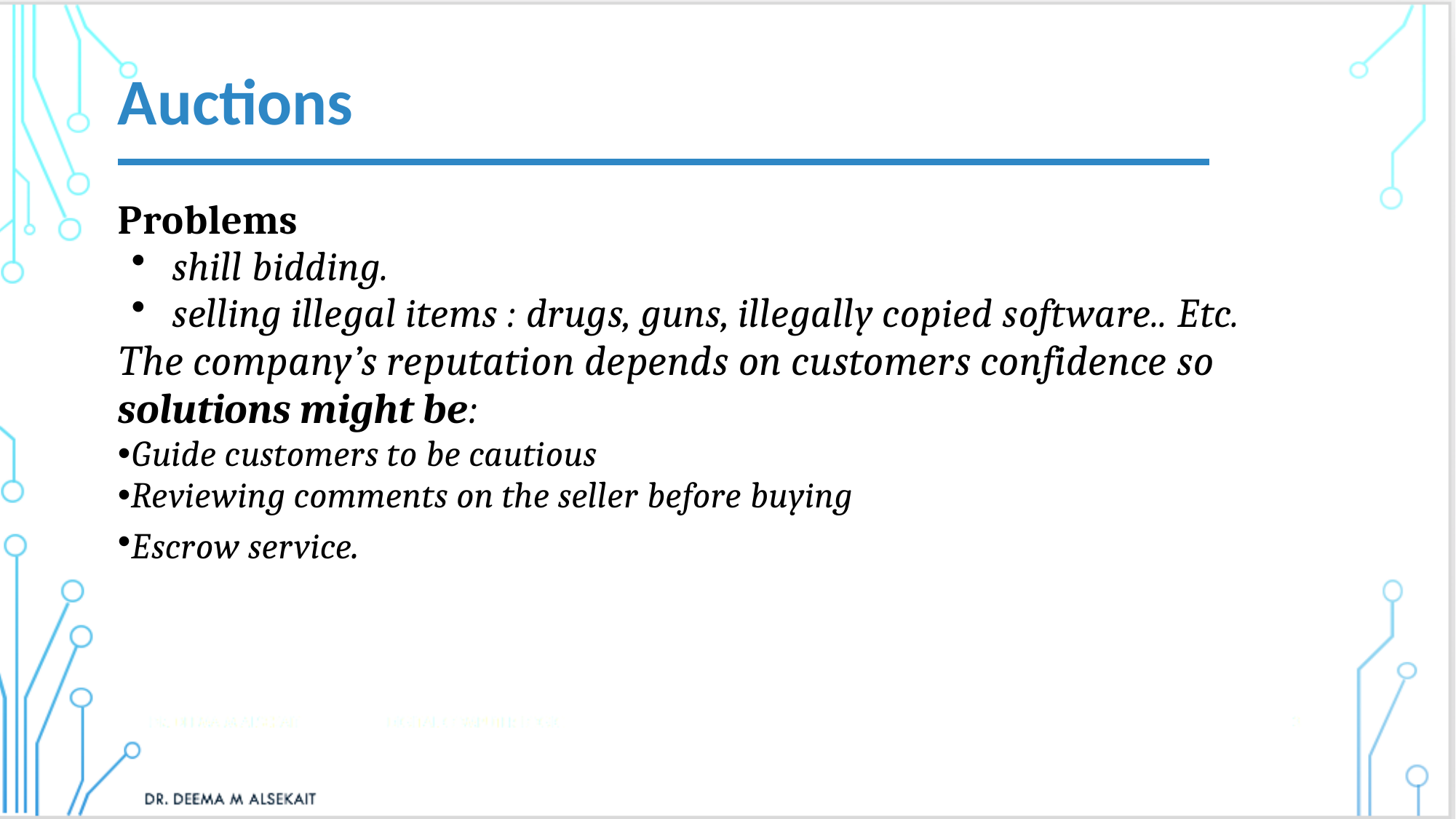

# Auctions
Problems
shill bidding.
selling illegal items : drugs, guns, illegally copied software.. Etc.
The company’s reputation depends on customers confidence so solutions might be:
Guide customers to be cautious
Reviewing comments on the seller before buying
Escrow service.